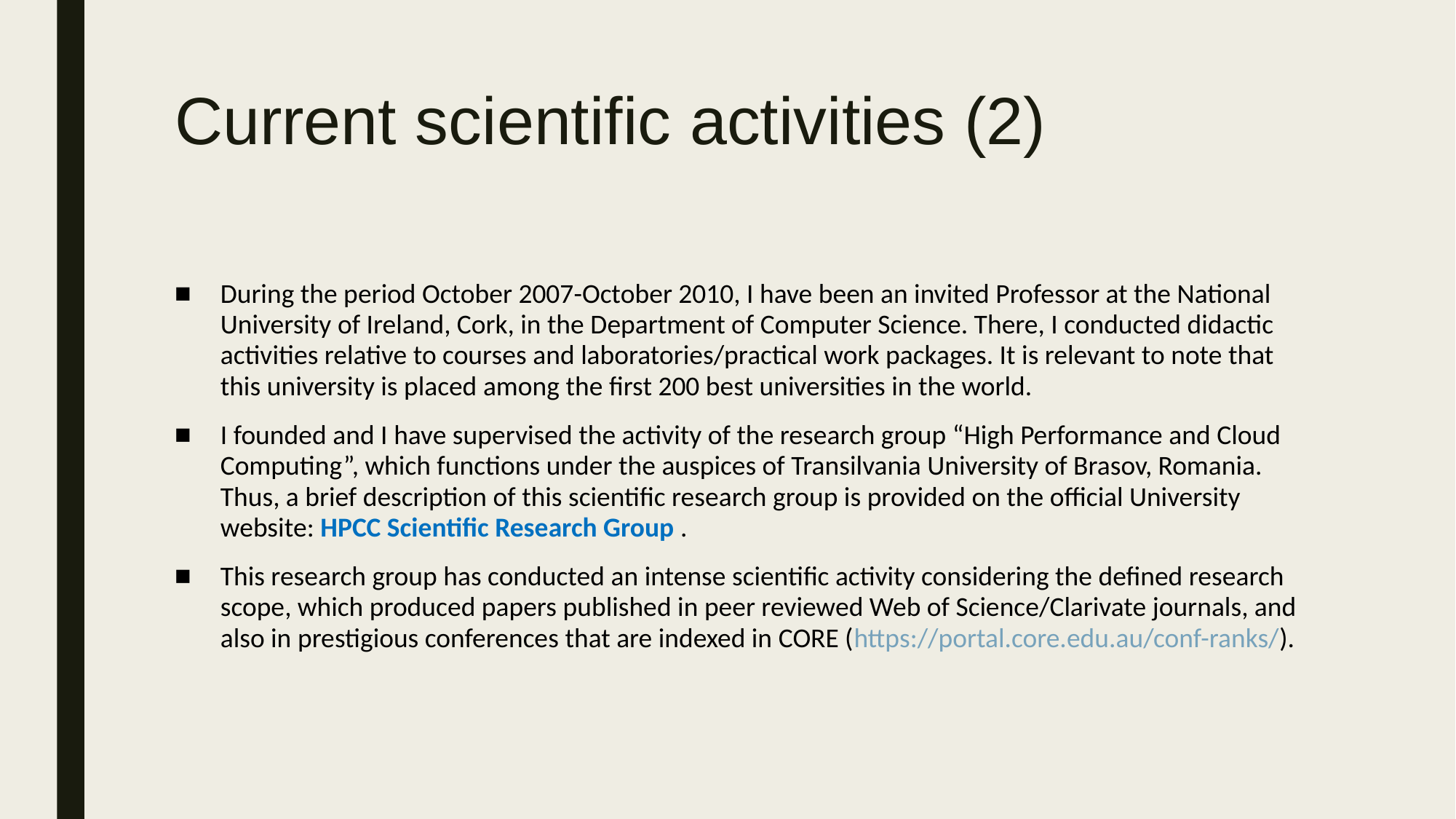

# Current scientific activities (2)
During the period October 2007-October 2010, I have been an invited Professor at the National University of Ireland, Cork, in the Department of Computer Science. There, I conducted didactic activities relative to courses and laboratories/practical work packages. It is relevant to note that this university is placed among the first 200 best universities in the world.
I founded and I have supervised the activity of the research group “High Performance and Cloud Computing”, which functions under the auspices of Transilvania University of Brasov, Romania. Thus, a brief description of this scientific research group is provided on the official University website: HPCC Scientific Research Group .
This research group has conducted an intense scientific activity considering the defined research scope, which produced papers published in peer reviewed Web of Science/Clarivate journals, and also in prestigious conferences that are indexed in CORE (https://portal.core.edu.au/conf-ranks/).